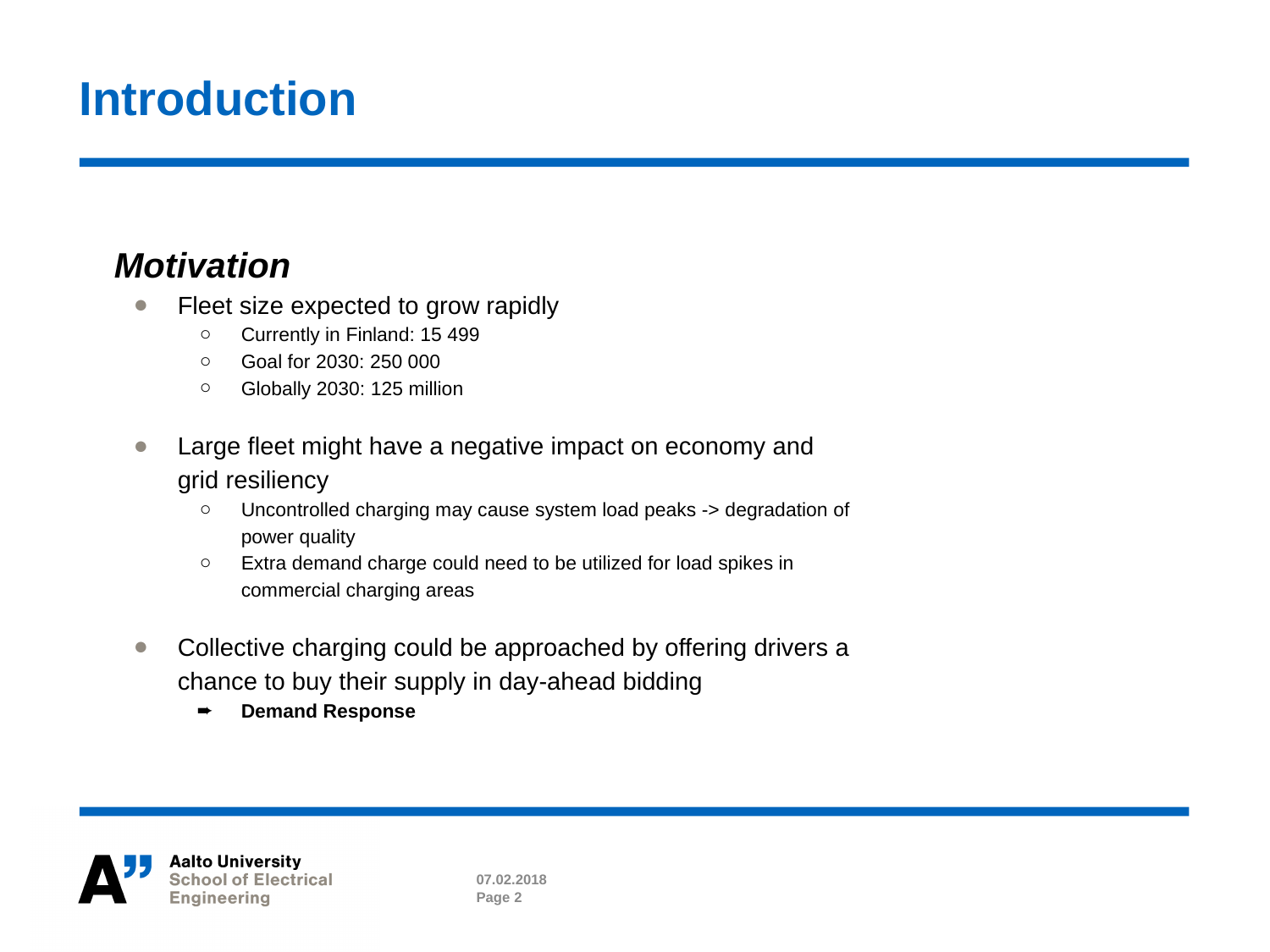

# Introduction
Motivation
Fleet size expected to grow rapidly
Currently in Finland: 15 499
Goal for 2030: 250 000
Globally 2030: 125 million

Large fleet might have a negative impact on economy and grid resiliency
Uncontrolled charging may cause system load peaks -> degradation of power quality
Extra demand charge could need to be utilized for load spikes in commercial charging areas

Collective charging could be approached by offering drivers a chance to buy their supply in day-ahead bidding
Demand Response

07.02.2018
Page 2